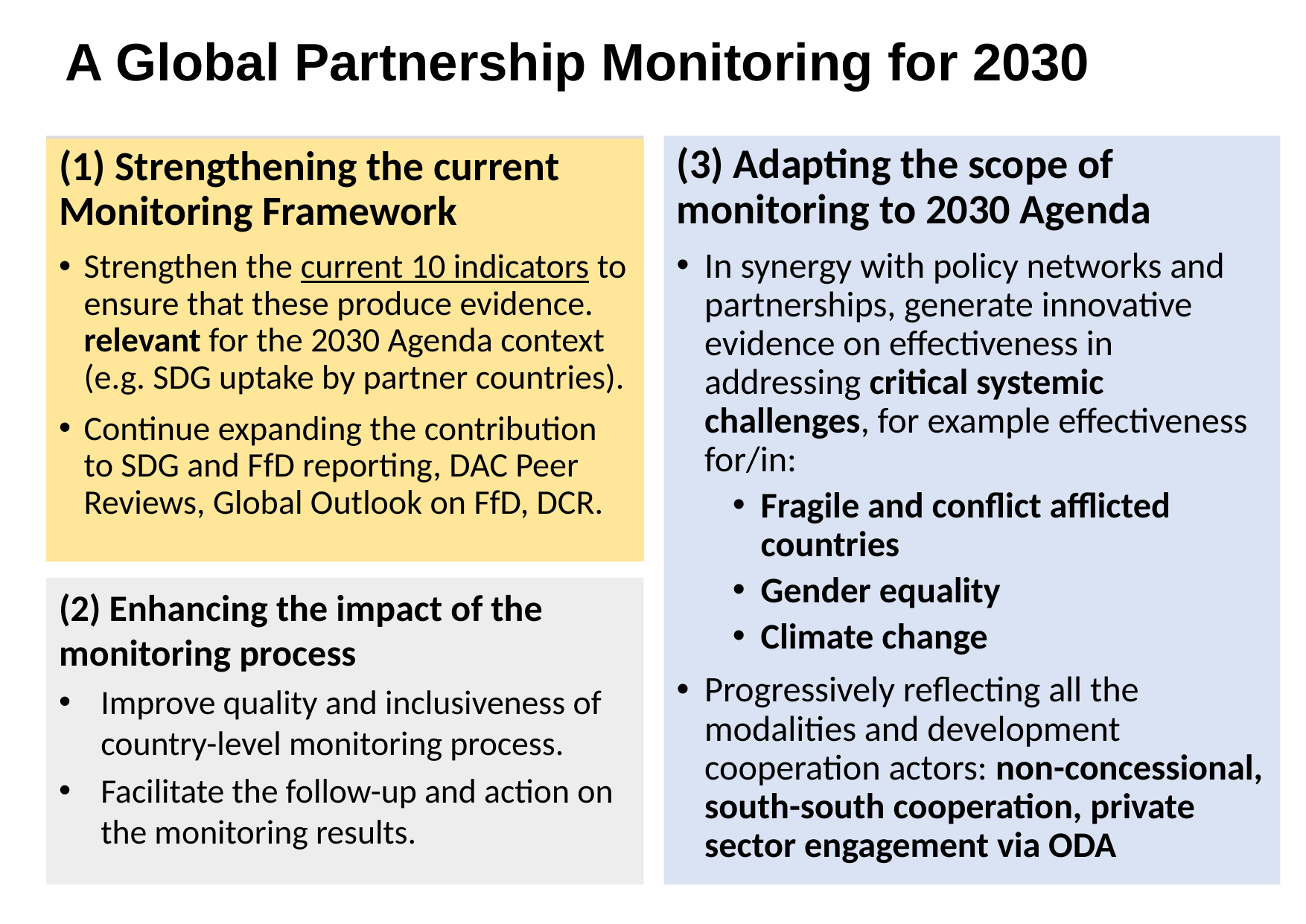

# A Global Partnership Monitoring for 2030
(1) Strengthening the current Monitoring Framework
Strengthen the current 10 indicators to ensure that these produce evidence. relevant for the 2030 Agenda context (e.g. SDG uptake by partner countries).
Continue expanding the contribution to SDG and FfD reporting, DAC Peer Reviews, Global Outlook on FfD, DCR.

(3) Adapting the scope of monitoring to 2030 Agenda
In synergy with policy networks and partnerships, generate innovative evidence on effectiveness in addressing critical systemic challenges, for example effectiveness for/in:
Fragile and conflict afflicted countries
Gender equality
Climate change
Progressively reflecting all the modalities and development cooperation actors: non-concessional, south-south cooperation, private sector engagement via ODA
(1) Strengthening the current Monitoring Framework
Strengthen the current 10 indicators to ensure that these produce evidence. relevant for the 2030 Agenda context (e.g. SDG uptake by partner countries).
Continue expanding the contribution to SDG and FfD reporting, DAC Peer Reviews, Global Outlook on FfD, DCR.

(2) Enhancing the impact of the monitoring process
Improve quality and inclusiveness of country-level monitoring process.
Facilitate the follow-up and action on the monitoring results.